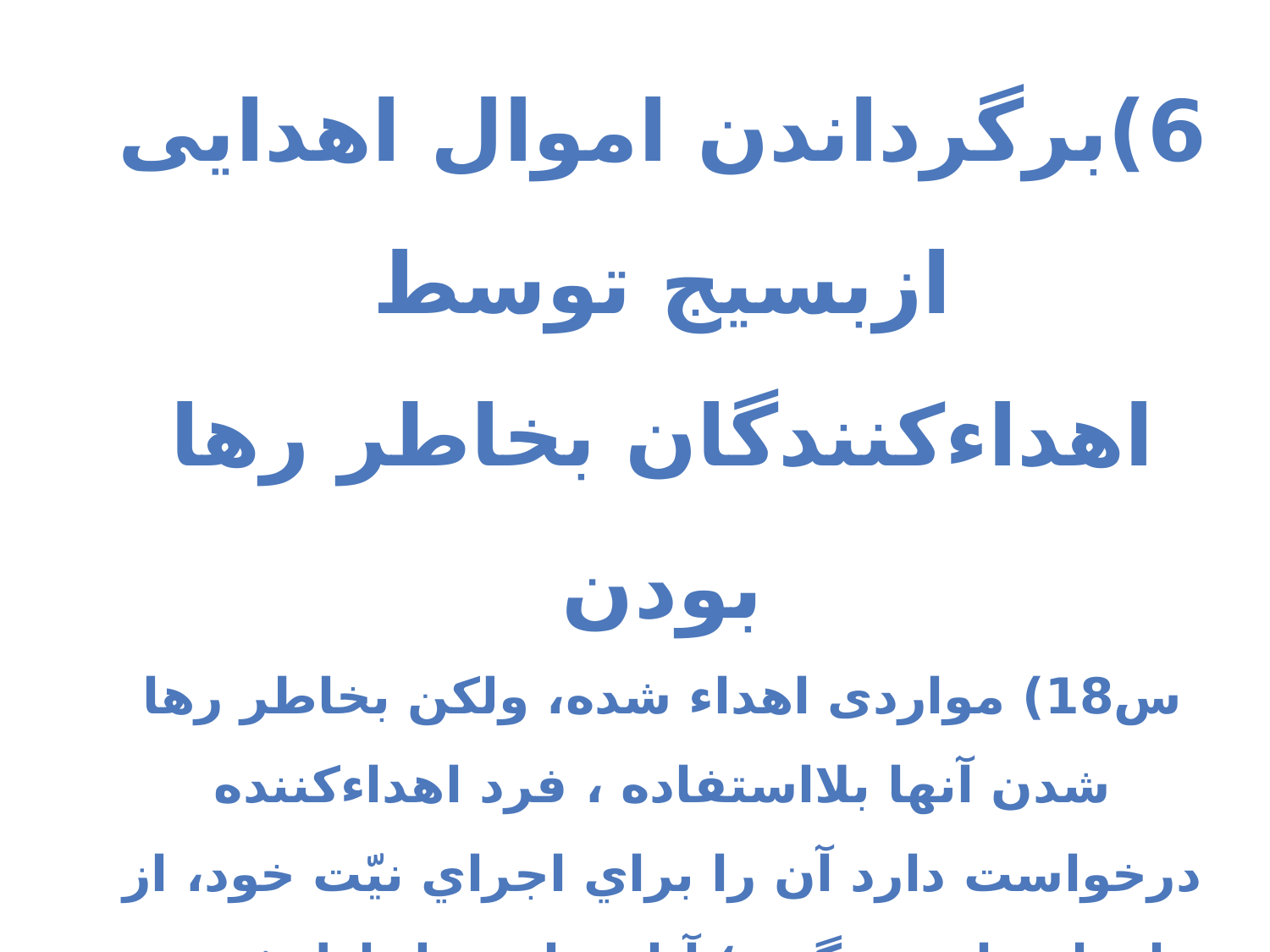

6)برگرداندن اموال اهدایی ازبسیج توسط اهداءکنندگان بخاطر رها بودن
س18) مواردی اهداء شده، ولکن بخاطر رها شدن آنها بلااستفاده ، فرد اهداءكننده درخواست دارد آن را براي اجراي نيّت خود، از سازمان بازپس گيرد؛ آيا سپاه به لحاظ شرعي، مكلف به عودت اين دارايي مي باشد؟                                                                                     ج)مواردي كه بعنوان هبه يا هديه به سپاه بخشيده باشند، از ملك مالك خارج شده و قابل برگشت نيست و متصديان امر بر اساس مصلحت و اختيارات خود مي توانند تصرف نمايند.
 (تحريرالوسيله، ص 100، مسئله 8 سؤال شفاهي)